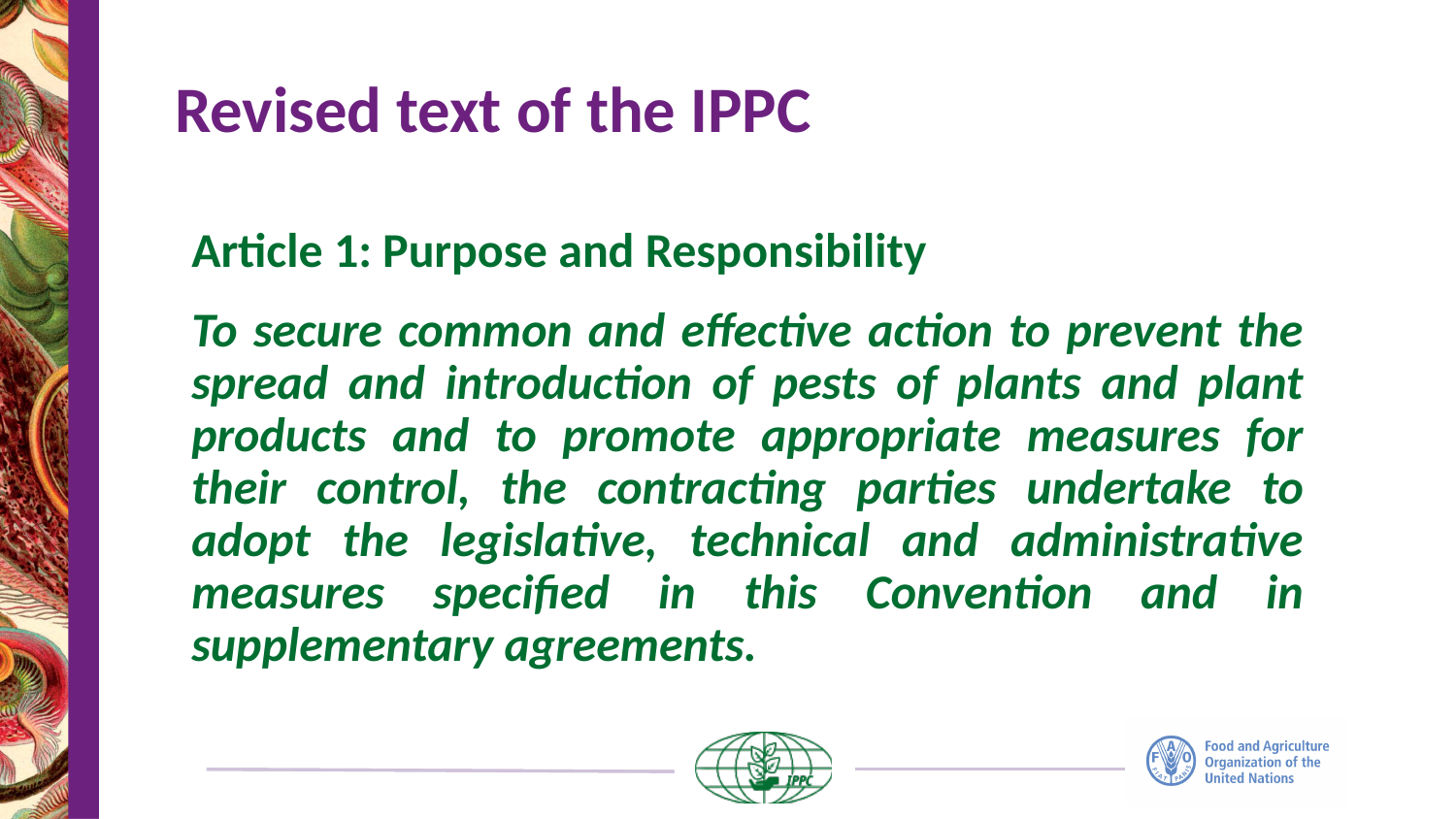

# Revised text of the IPPC
Article 1: Purpose and Responsibility
To secure common and effective action to prevent the spread and introduction of pests of plants and plant products and to promote appropriate measures for their control, the contracting parties undertake to adopt the legislative, technical and administrative measures specified in this Convention and in supplementary agreements.